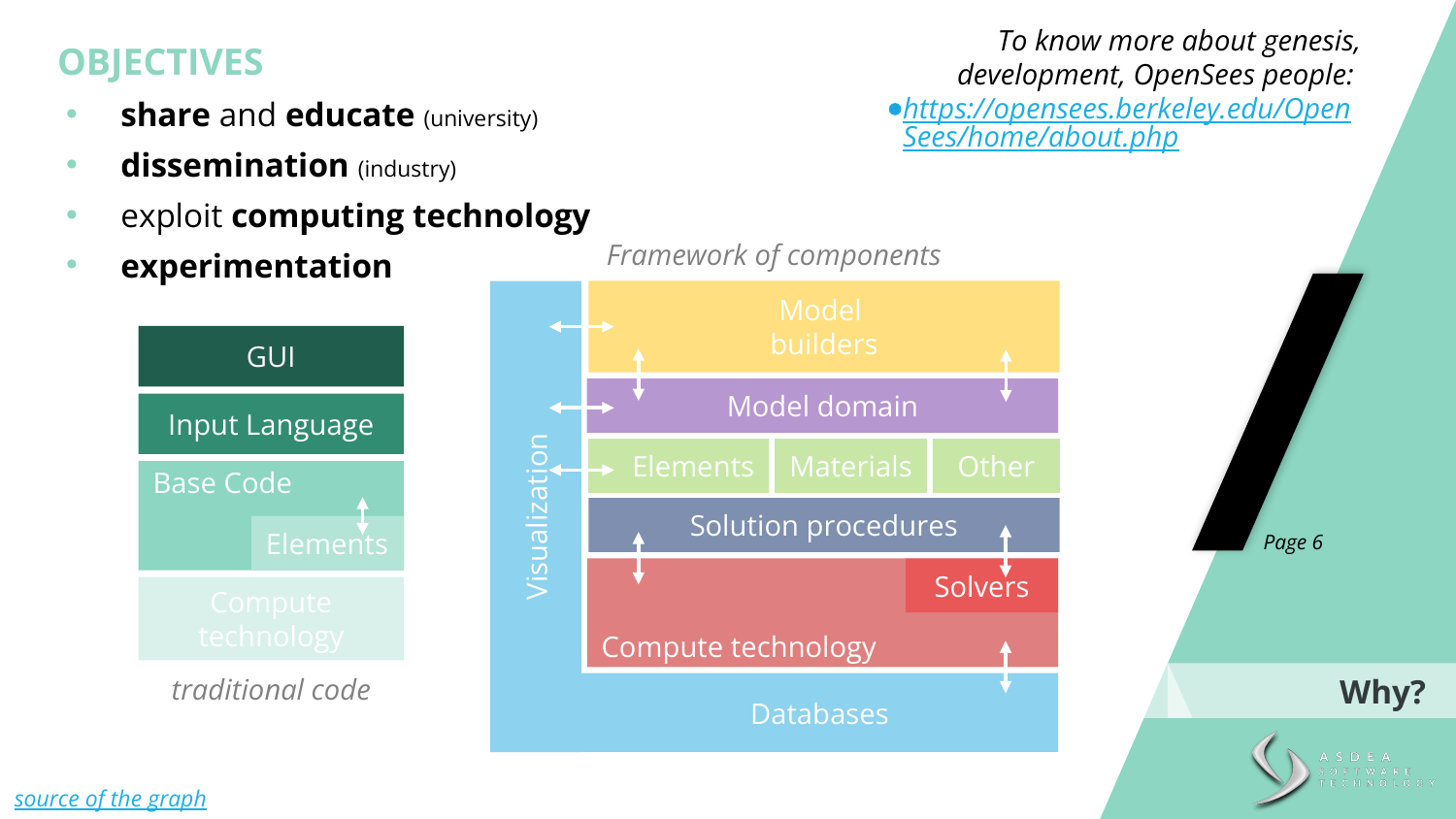

To know more about genesis,
 development, OpenSees people: https://opensees.berkeley.edu/OpenSees/home/about.php
OBJECTIVES

share and educate (university)
dissemination (industry)
exploit computing technology
experimentation

Framework of components
Model
builders
GUI
Model domain
Input Language
Elements
Materials
Other
Base Code

Visualization
Solution procedures
Elements
Page 6

Compute technology
Solvers
Compute technology

Why?

traditional code
Databases
source of the graph